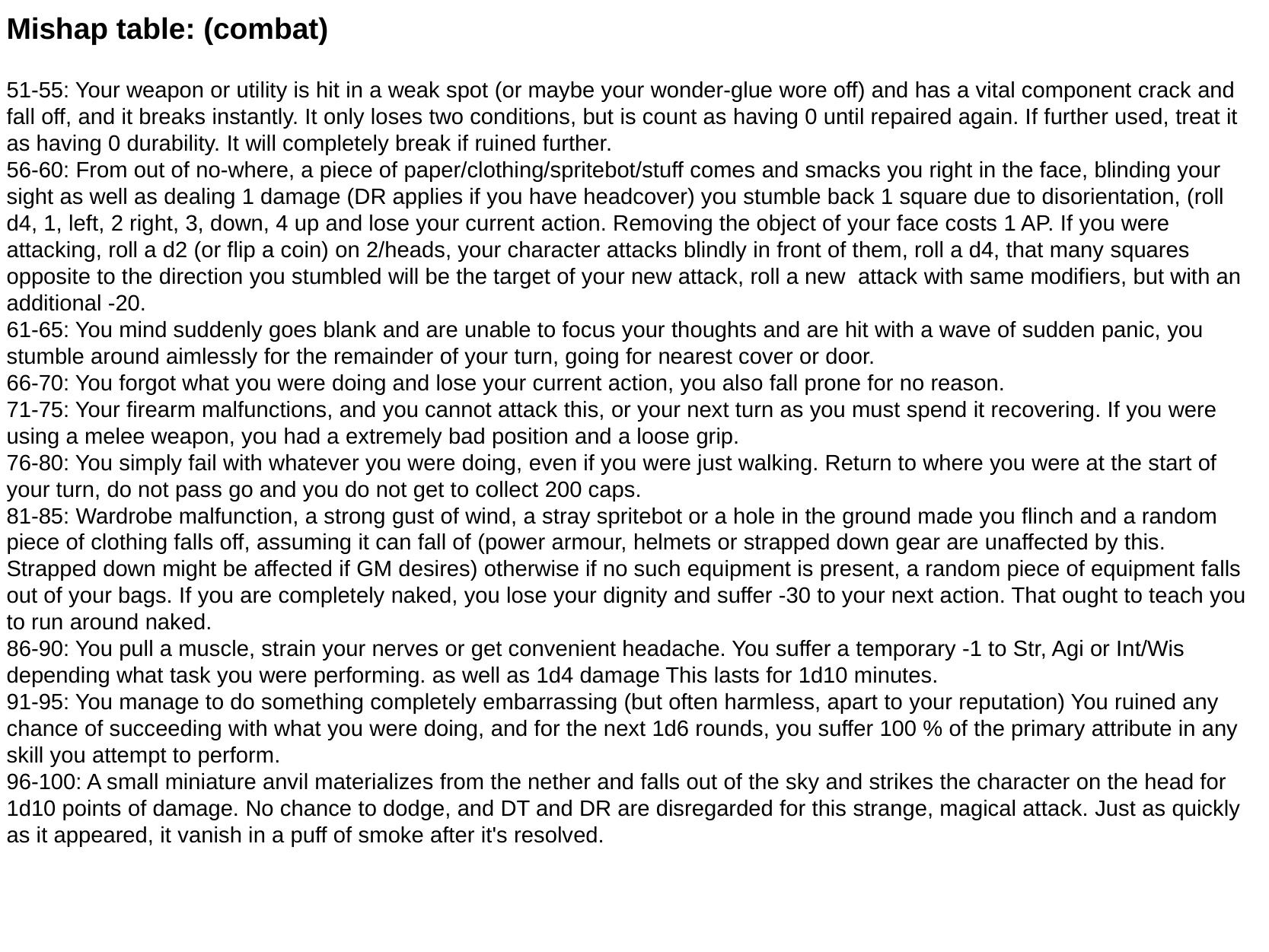

Mishap table: (combat)

51-55: Your weapon or utility is hit in a weak spot (or maybe your wonder-glue wore off) and has a vital component crack and fall off, and it breaks instantly. It only loses two conditions, but is count as having 0 until repaired again. If further used, treat it as having 0 durability. It will completely break if ruined further.
56-60: From out of no-where, a piece of paper/clothing/spritebot/stuff comes and smacks you right in the face, blinding your sight as well as dealing 1 damage (DR applies if you have headcover) you stumble back 1 square due to disorientation, (roll d4, 1, left, 2 right, 3, down, 4 up and lose your current action. Removing the object of your face costs 1 AP. If you were attacking, roll a d2 (or flip a coin) on 2/heads, your character attacks blindly in front of them, roll a d4, that many squares opposite to the direction you stumbled will be the target of your new attack, roll a new  attack with same modifiers, but with an additional -20.
61-65: You mind suddenly goes blank and are unable to focus your thoughts and are hit with a wave of sudden panic, you stumble around aimlessly for the remainder of your turn, going for nearest cover or door.
66-70: You forgot what you were doing and lose your current action, you also fall prone for no reason.
71-75: Your firearm malfunctions, and you cannot attack this, or your next turn as you must spend it recovering. If you were using a melee weapon, you had a extremely bad position and a loose grip.
76-80: You simply fail with whatever you were doing, even if you were just walking. Return to where you were at the start of your turn, do not pass go and you do not get to collect 200 caps.
81-85: Wardrobe malfunction, a strong gust of wind, a stray spritebot or a hole in the ground made you flinch and a random piece of clothing falls off, assuming it can fall of (power armour, helmets or strapped down gear are unaffected by this. Strapped down might be affected if GM desires) otherwise if no such equipment is present, a random piece of equipment falls out of your bags. If you are completely naked, you lose your dignity and suffer -30 to your next action. That ought to teach you to run around naked.
86-90: You pull a muscle, strain your nerves or get convenient headache. You suffer a temporary -1 to Str, Agi or Int/Wis depending what task you were performing. as well as 1d4 damage This lasts for 1d10 minutes.
91-95: You manage to do something completely embarrassing (but often harmless, apart to your reputation) You ruined any chance of succeeding with what you were doing, and for the next 1d6 rounds, you suffer 100 % of the primary attribute in any skill you attempt to perform.
96-100: A small miniature anvil materializes from the nether and falls out of the sky and strikes the character on the head for 1d10 points of damage. No chance to dodge, and DT and DR are disregarded for this strange, magical attack. Just as quickly as it appeared, it vanish in a puff of smoke after it's resolved.